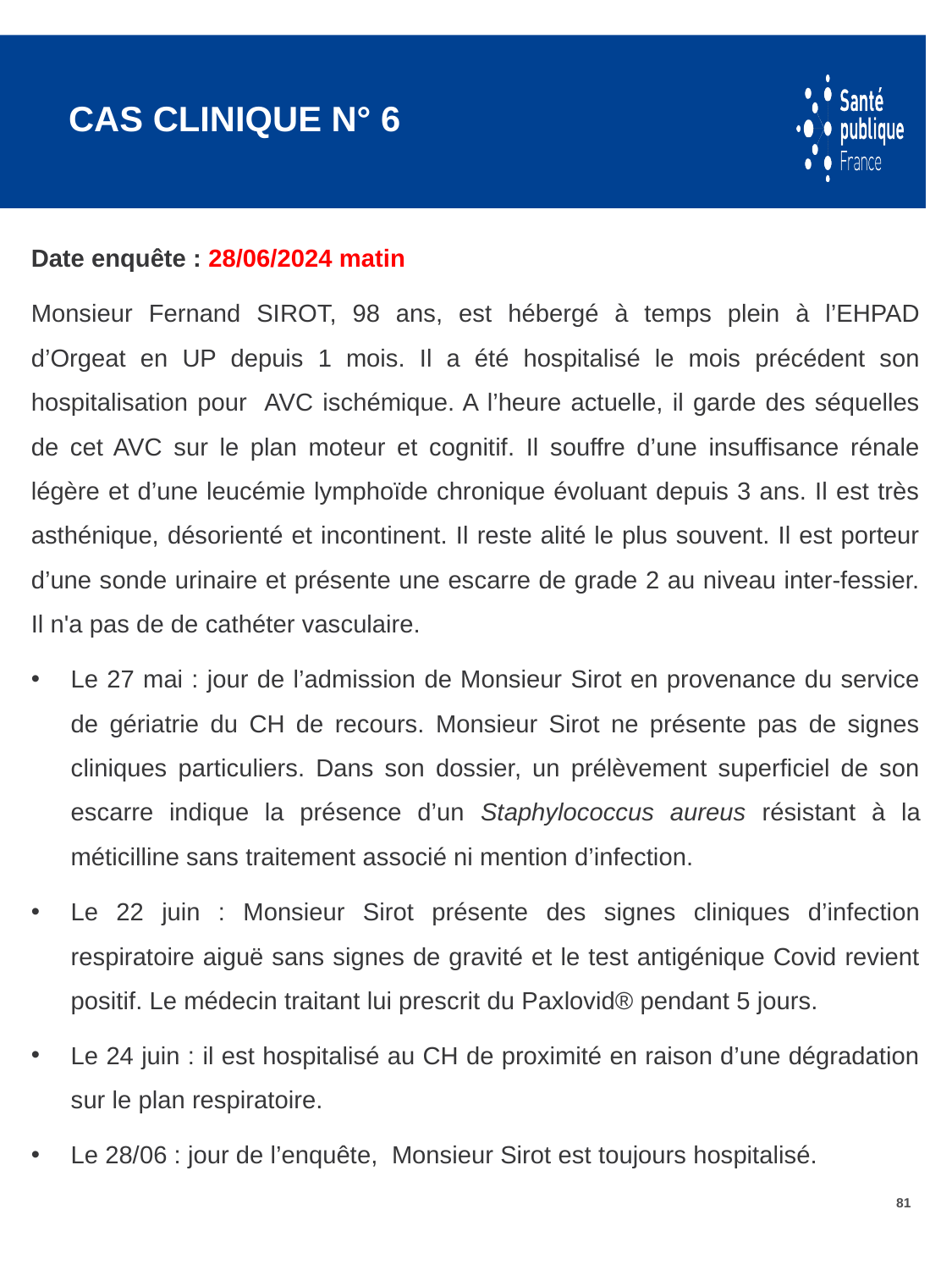

# Cas clinique n° 6
Date enquête : 28/06/2024 matin
Monsieur Fernand SIROT, 98 ans, est hébergé à temps plein à l’EHPAD d’Orgeat en UP depuis 1 mois. Il a été hospitalisé le mois précédent son hospitalisation pour  AVC ischémique. A l’heure actuelle, il garde des séquelles de cet AVC sur le plan moteur et cognitif. Il souffre d’une insuffisance rénale légère et d’une leucémie lymphoïde chronique évoluant depuis 3 ans. Il est très asthénique, désorienté et incontinent. Il reste alité le plus souvent. Il est porteur d’une sonde urinaire et présente une escarre de grade 2 au niveau inter-fessier. Il n'a pas de de cathéter vasculaire.
Le 27 mai : jour de l’admission de Monsieur Sirot en provenance du service de gériatrie du CH de recours. Monsieur Sirot ne présente pas de signes cliniques particuliers. Dans son dossier, un prélèvement superficiel de son escarre indique la présence d’un Staphylococcus aureus résistant à la méticilline sans traitement associé ni mention d’infection.
Le 22 juin : Monsieur Sirot présente des signes cliniques d’infection respiratoire aiguë sans signes de gravité et le test antigénique Covid revient positif. Le médecin traitant lui prescrit du Paxlovid® pendant 5 jours.
Le 24 juin : il est hospitalisé au CH de proximité en raison d’une dégradation sur le plan respiratoire.
Le 28/06 : jour de l’enquête,  Monsieur Sirot est toujours hospitalisé.